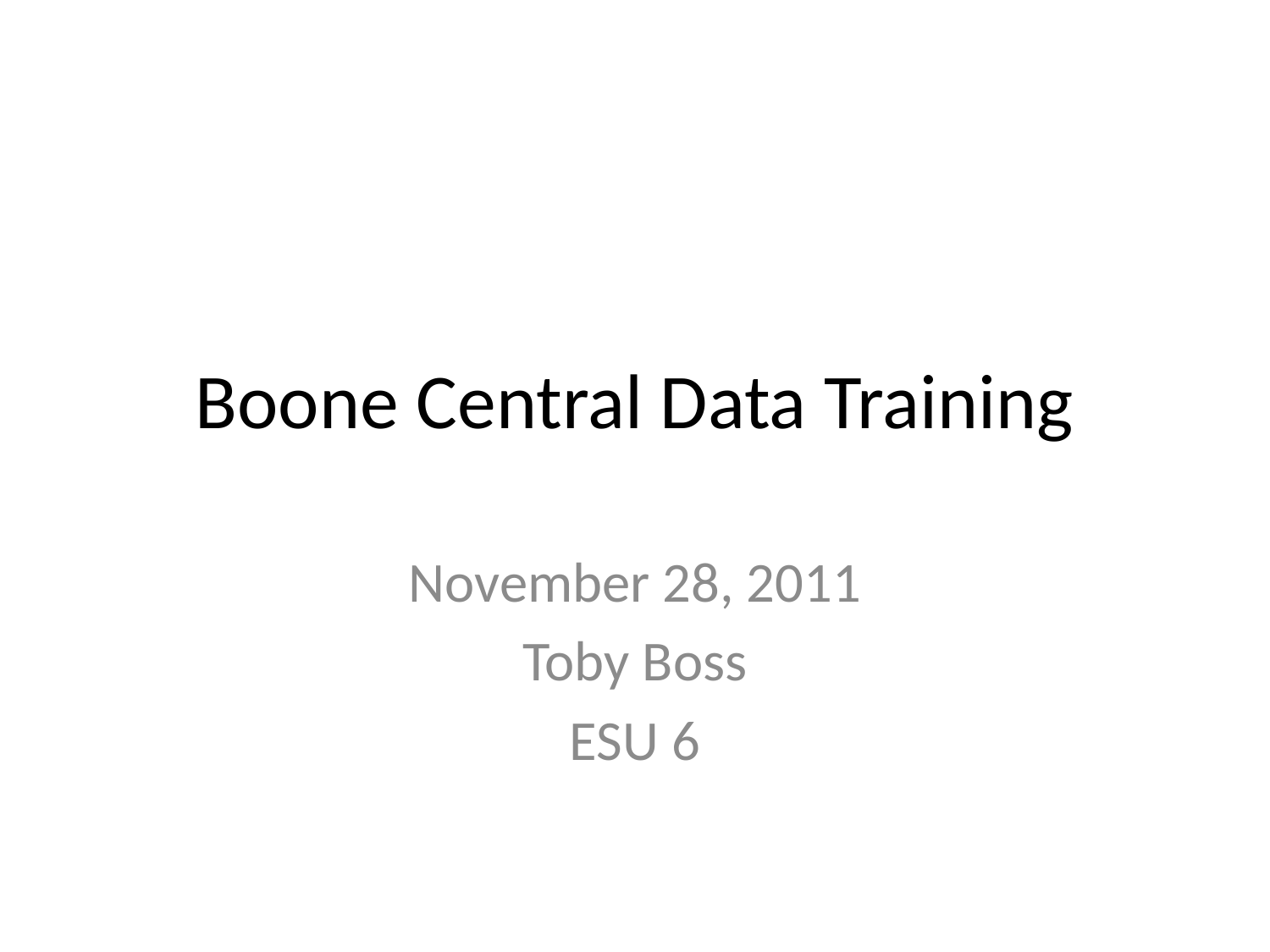

# Boone Central Data Training
November 28, 2011
Toby Boss
ESU 6